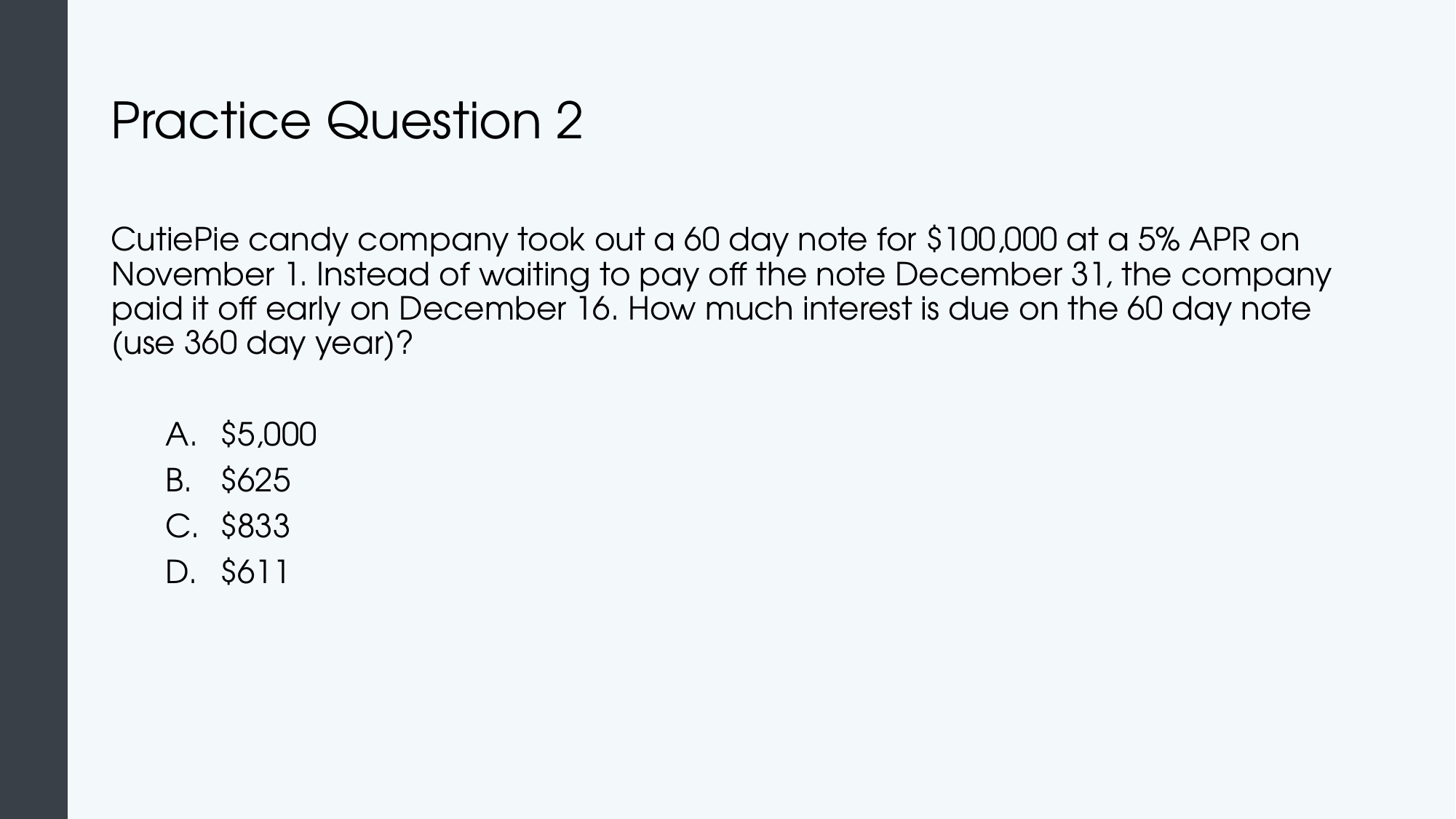

# Practice Question 2
CutiePie candy company took out a 60 day note for $100,000 at a 5% APR on November 1. Instead of waiting to pay off the note December 31, the company paid it off early on December 16. How much interest is due on the 60 day note (use 360 day year)?

$5,000
$625
$833
$611